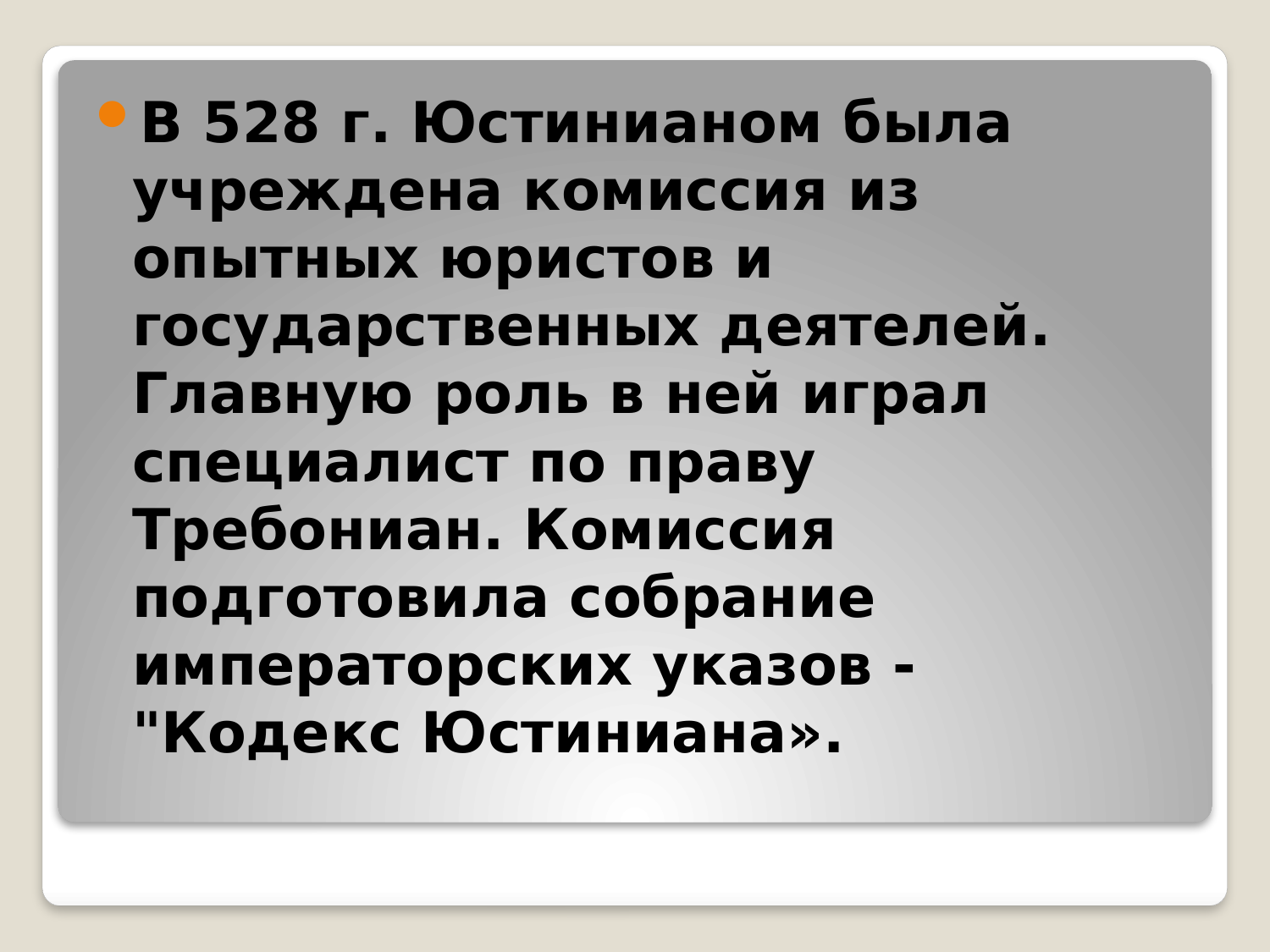

В 528 г. Юстинианом была учреждена комиссия из опытных юристов и государственных деятелей. Главную роль в ней играл специалист по праву Требониан. Комиссия подготовила собрание императорских указов - "Кодекс Юстиниана».